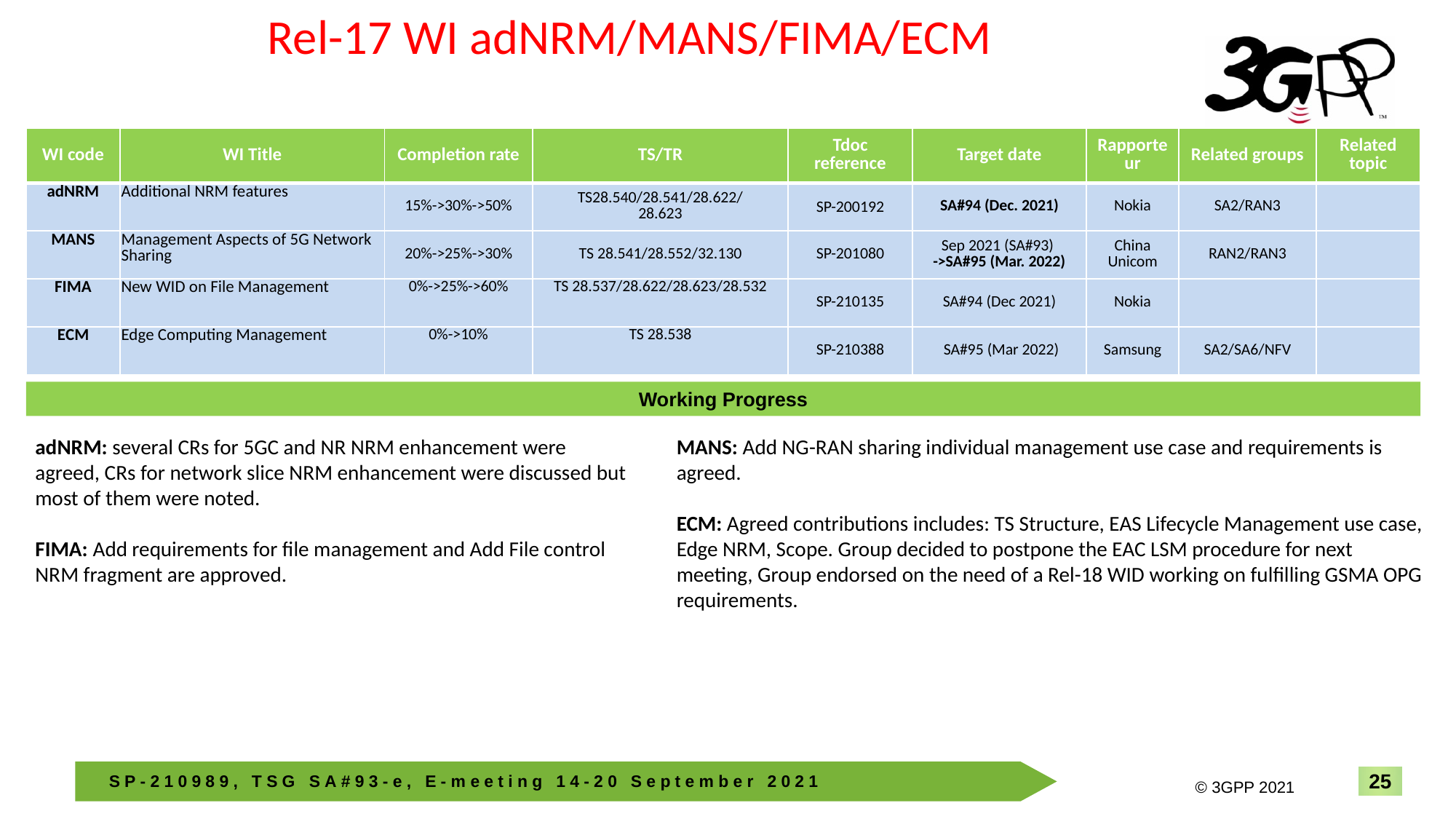

Rel-17 WI adNRM/MANS/FIMA/ECM
| WI code | WI Title | Completion rate | TS/TR | Tdoc reference | Target date | Rapporteur | Related groups | Related topic |
| --- | --- | --- | --- | --- | --- | --- | --- | --- |
| adNRM | Additional NRM features | 15%->30%->50% | TS28.540/28.541/28.622/ 28.623 | SP-200192 | SA#94 (Dec. 2021) | Nokia | SA2/RAN3 |  |
| MANS | Management Aspects of 5G Network Sharing | 20%->25%->30% | TS 28.541/28.552/32.130 | SP-201080 | Sep 2021 (SA#93) ->SA#95 (Mar. 2022) | China Unicom | RAN2/RAN3 |  |
| FIMA | New WID on File Management | 0%->25%->60% | TS 28.537/28.622/28.623/28.532 | SP-210135 | SA#94 (Dec 2021) | Nokia |  |  |
| ECM | Edge Computing Management | 0%->10% | TS 28.538 | SP-210388 | SA#95 (Mar 2022) | Samsung | SA2/SA6/NFV |  |
Working Progress
adNRM: several CRs for 5GC and NR NRM enhancement were agreed, CRs for network slice NRM enhancement were discussed but most of them were noted.

FIMA: Add requirements for file management and Add File control NRM fragment are approved.

MANS: Add NG-RAN sharing individual management use case and requirements is agreed.

ECM: Agreed contributions includes: TS Structure, EAS Lifecycle Management use case, Edge NRM, Scope. Group decided to postpone the EAC LSM procedure for next meeting, Group endorsed on the need of a Rel-18 WID working on fulfilling GSMA OPG requirements.